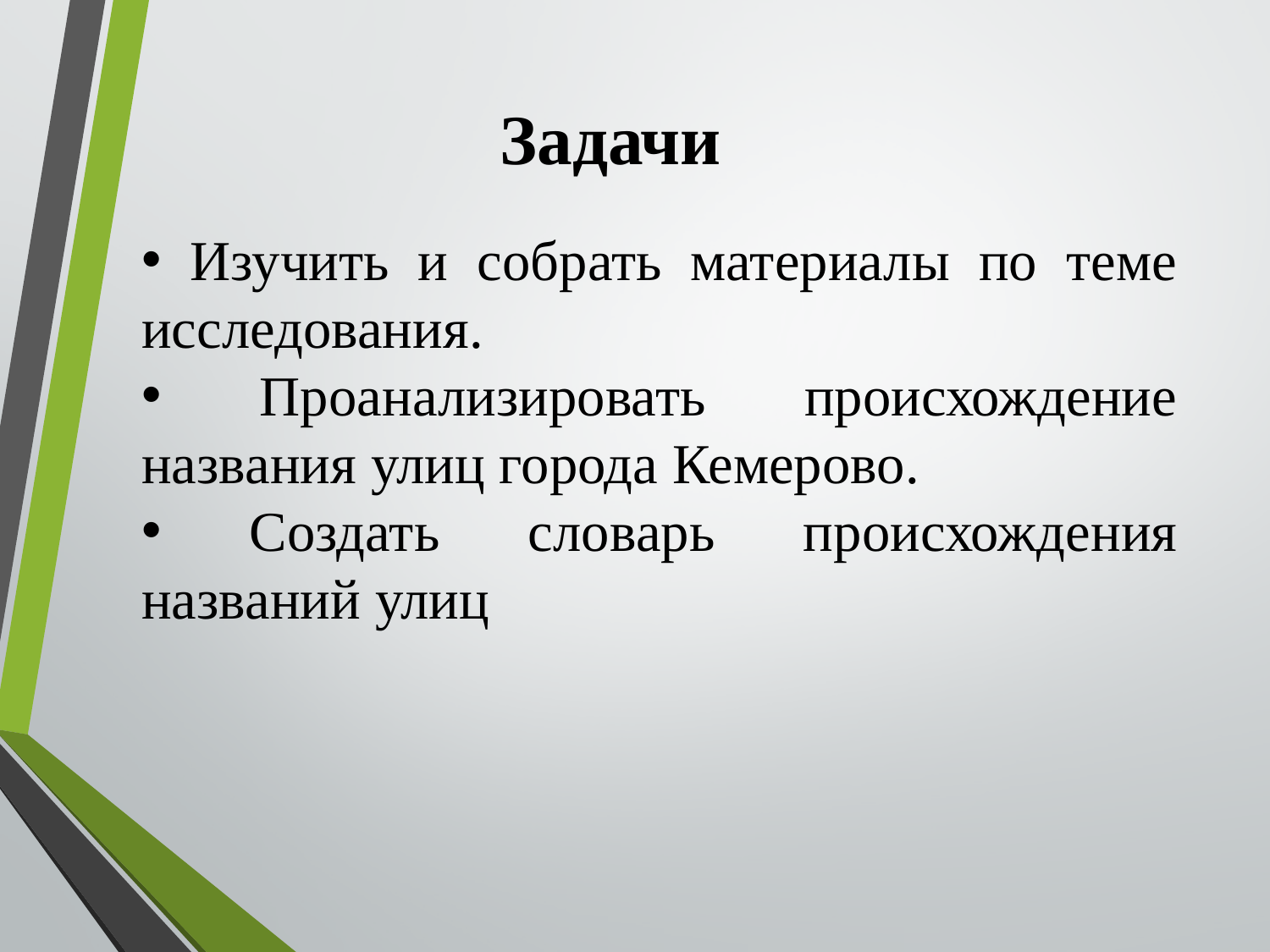

# Задачи
 Изучить и собрать материалы по теме исследования.
 Проанализировать происхождение названия улиц города Кемерово.
 Создать словарь происхождения названий улиц